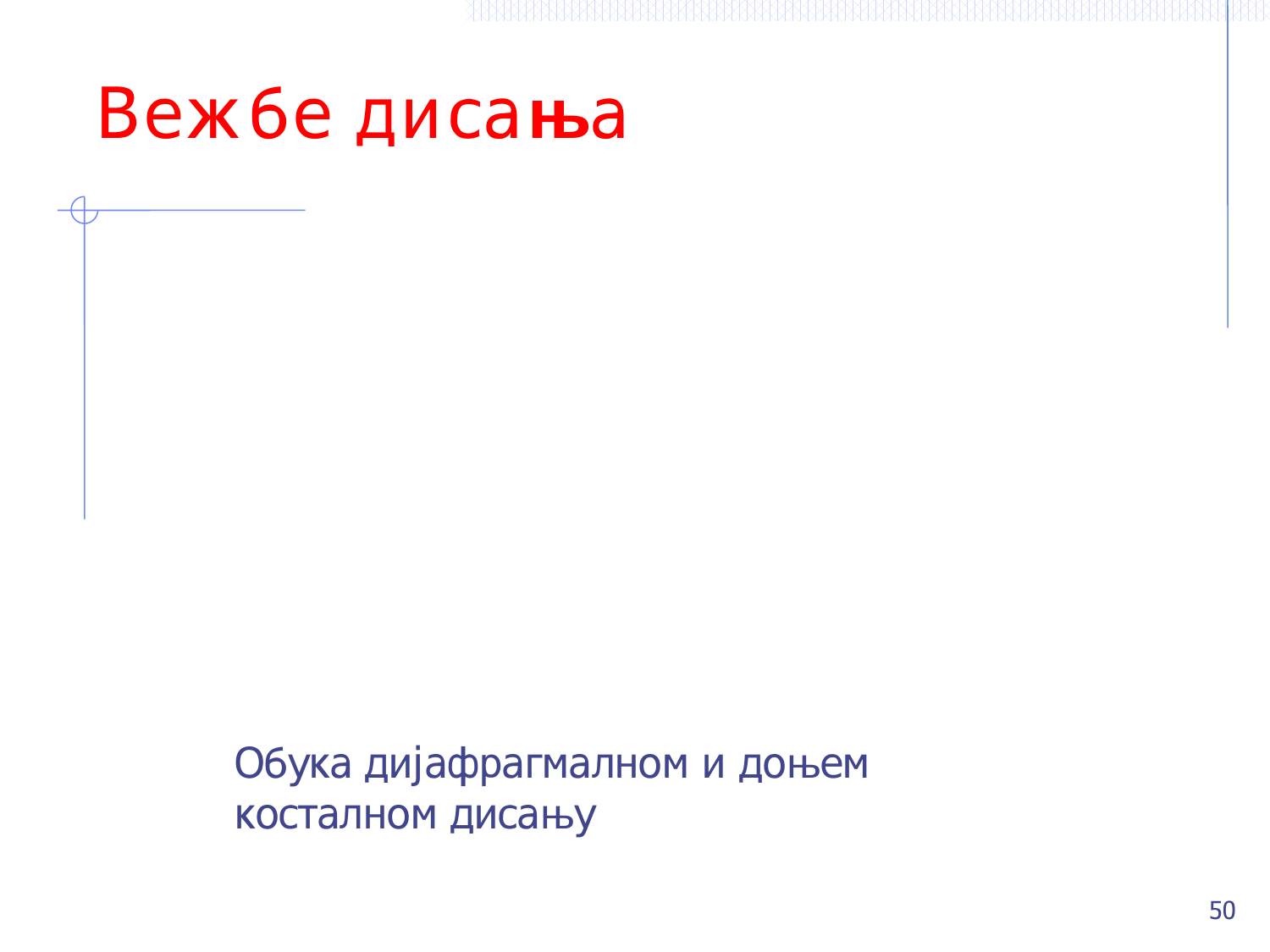

# Вежбе дисања

Обука дијафрагмалном и доњем косталном дисању
50